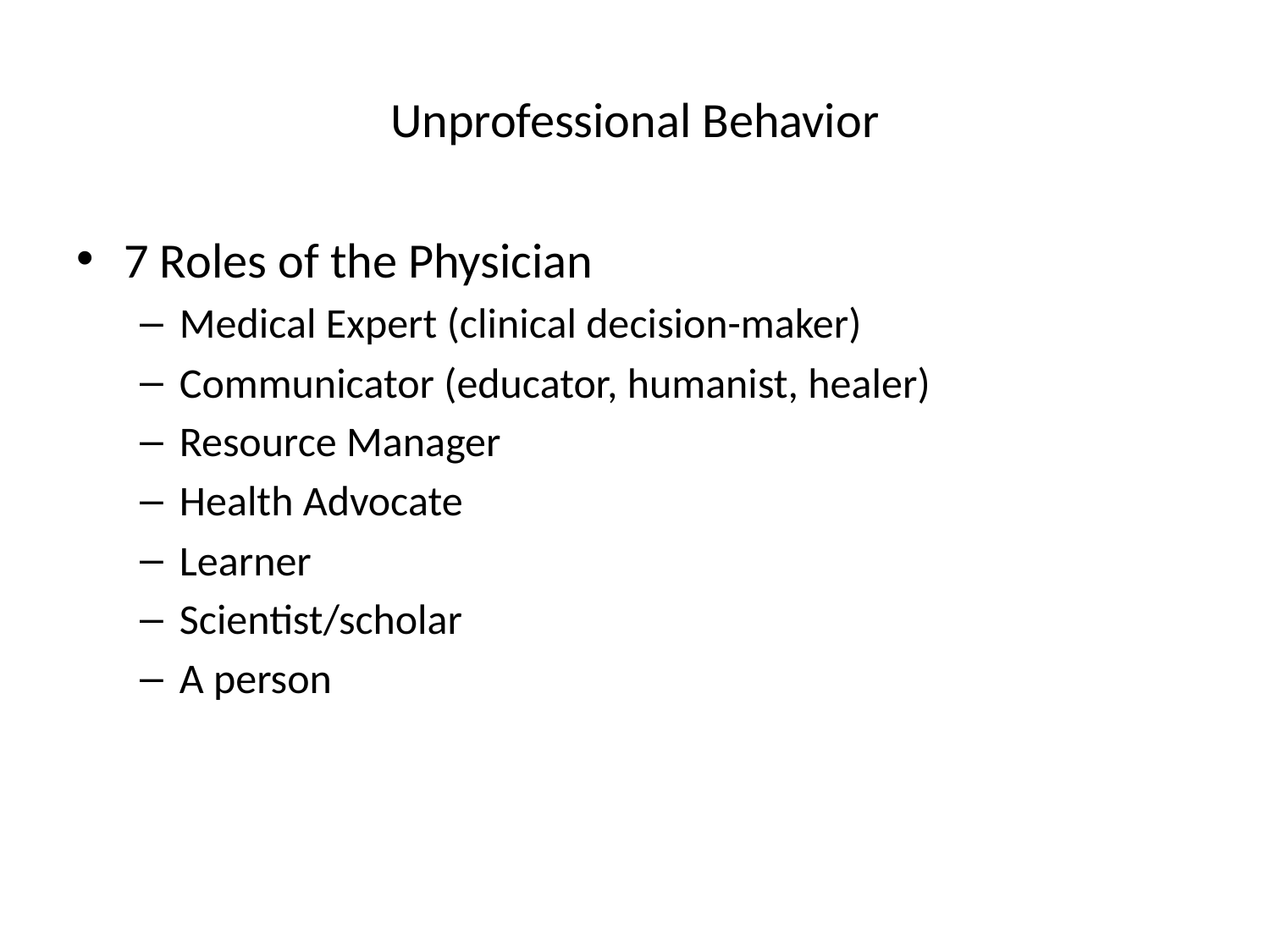

# Unprofessional Behavior
7 Roles of the Physician
Medical Expert (clinical decision-maker)
Communicator (educator, humanist, healer)
Resource Manager
Health Advocate
Learner
Scientist/scholar
A person